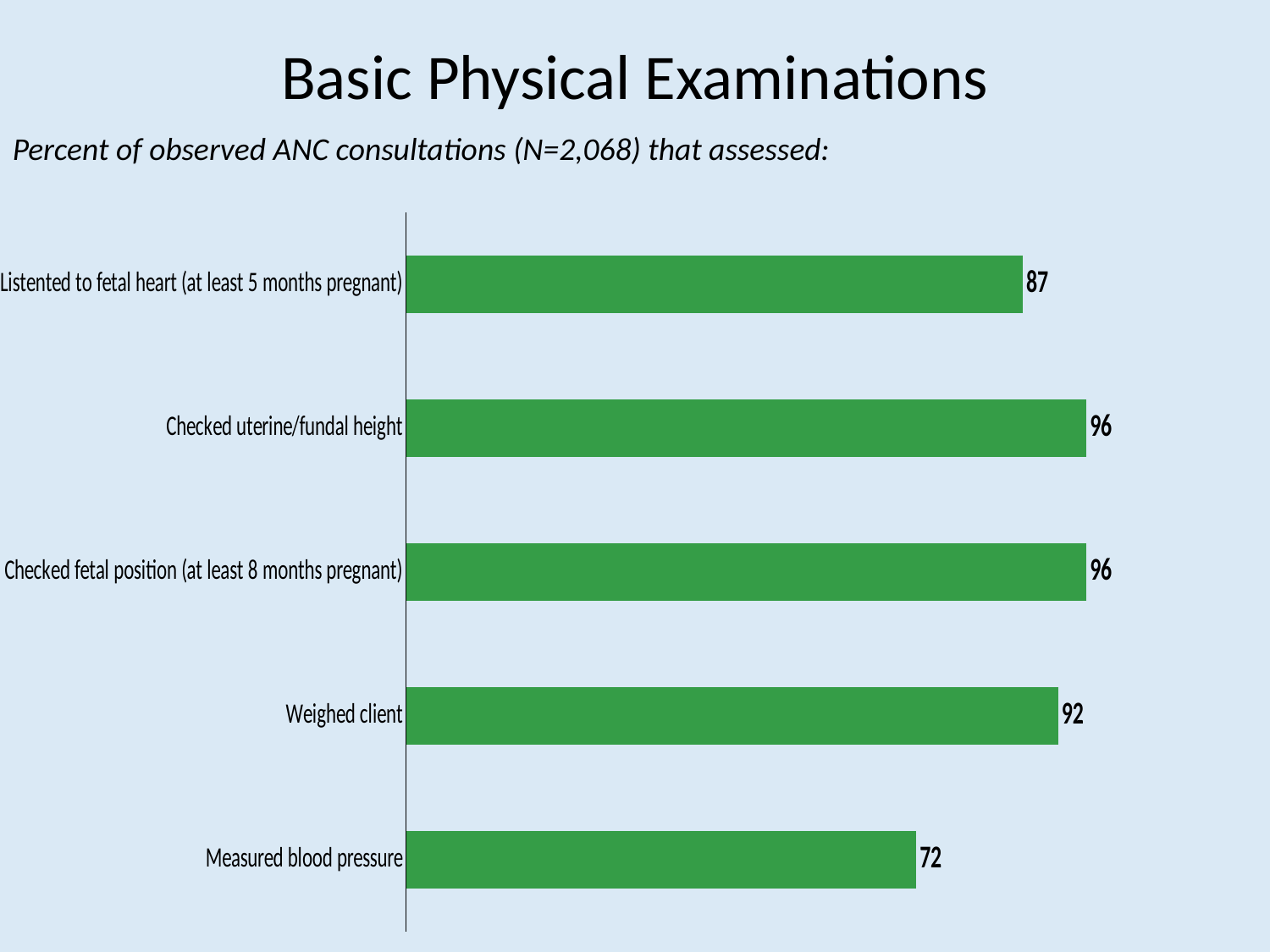

# Basic Physical Examinations
Percent of observed ANC consultations (N=2,068) that assessed:

### Chart

| Category | Column2 |
|---|---|
| Measured blood pressure | 72.0 |
| Weighed client | 92.0 |
| Checked fetal position (at least 8 months pregnant) | 96.0 |
| Checked uterine/fundal height | 96.0 |
| Listented to fetal heart (at least 5 months pregnant) | 87.0 |